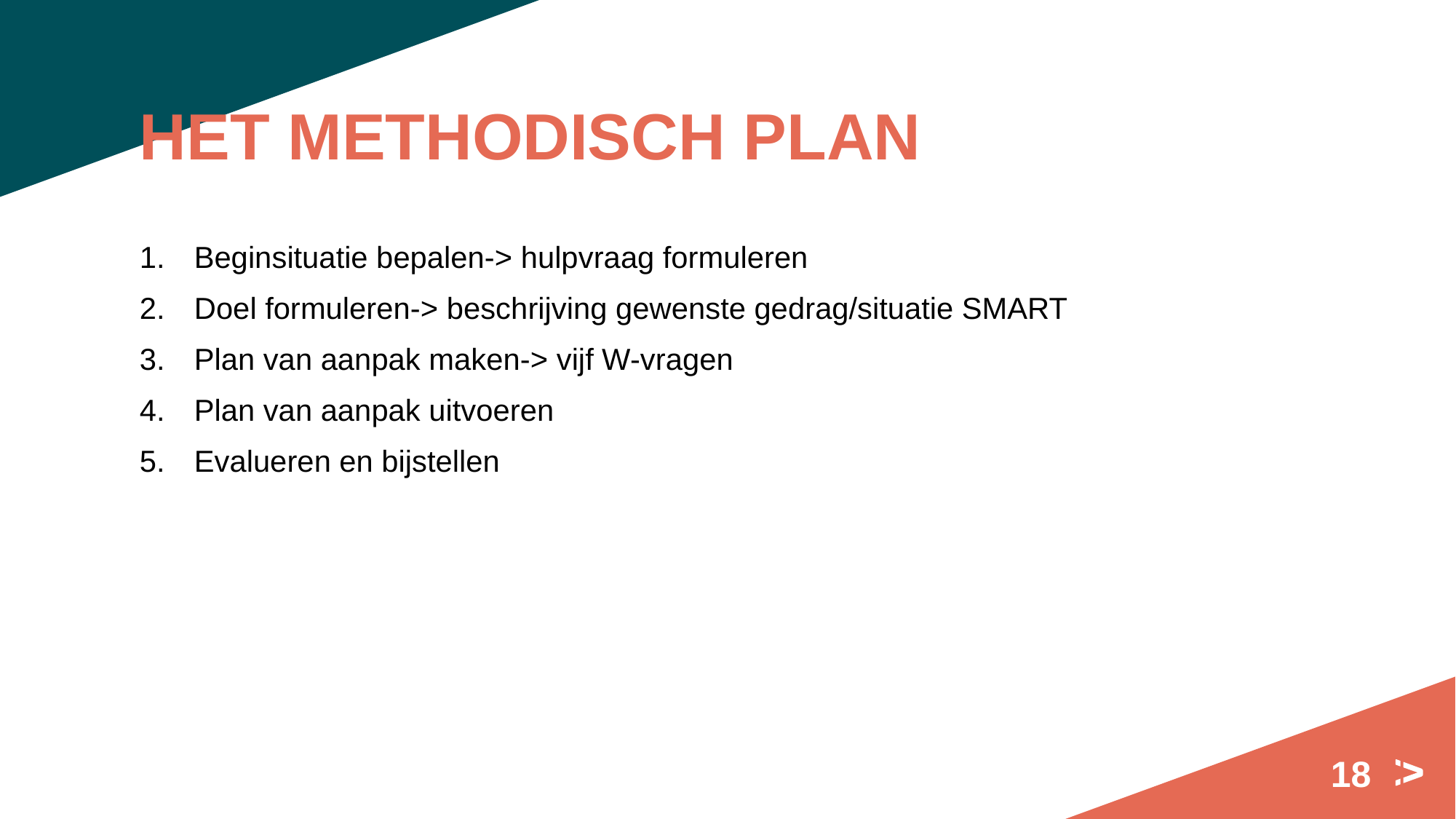

# Het methodisch plan
Beginsituatie bepalen-> hulpvraag formuleren
Doel formuleren-> beschrijving gewenste gedrag/situatie SMART
Plan van aanpak maken-> vijf W-vragen
Plan van aanpak uitvoeren
Evalueren en bijstellen
18